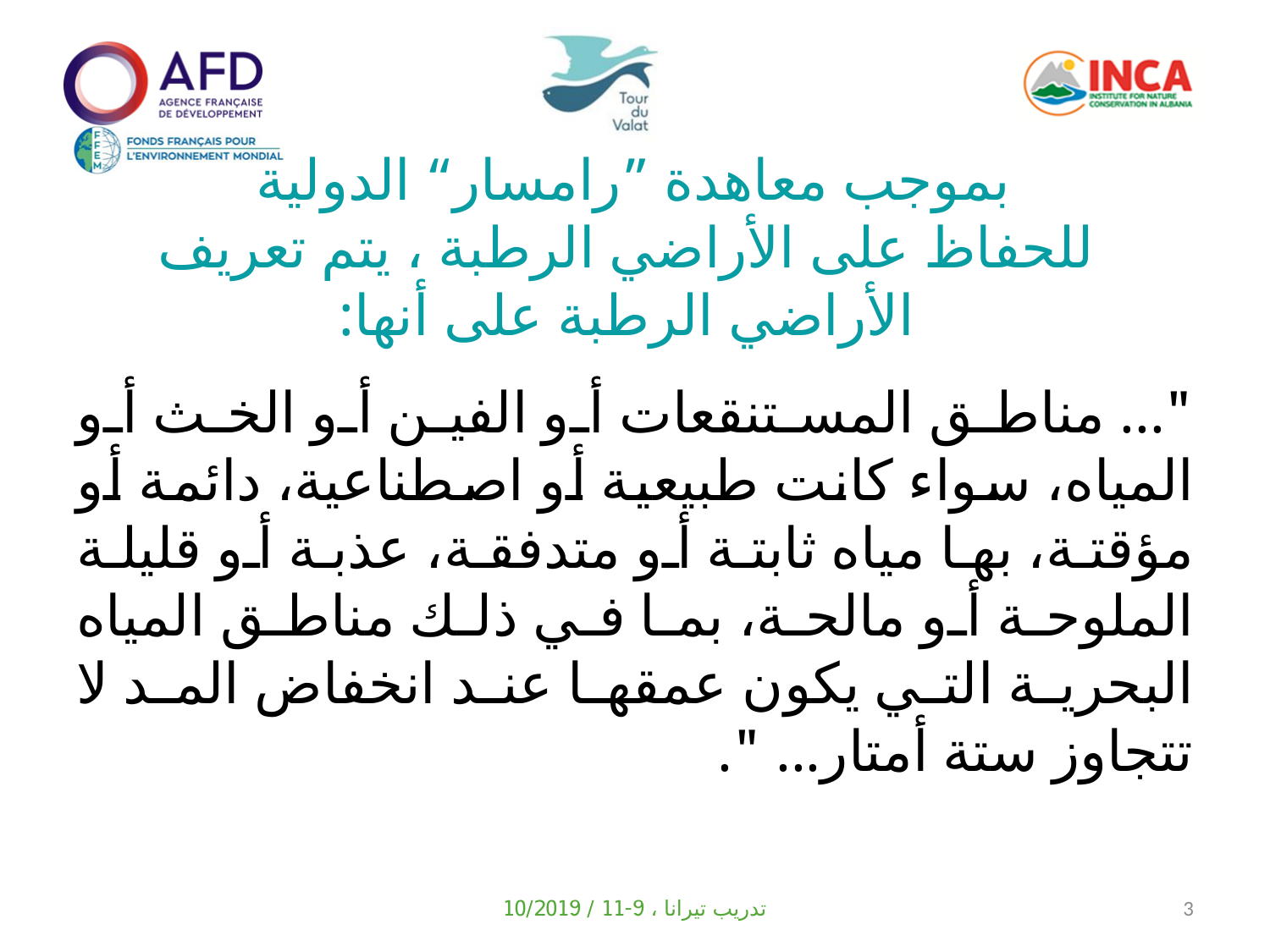

# بموجب معاهدة ”رامسار“ الدولية للحفاظ على الأراضي الرطبة ، يتم تعريف الأراضي الرطبة على أنها:
"... مناطق المستنقعات أو الفين أو الخث أو المياه، سواء كانت طبيعية أو اصطناعية، دائمة أو مؤقتة، بها مياه ثابتة أو متدفقة، عذبة أو قليلة الملوحة أو مالحة، بما في ذلك مناطق المياه البحرية التي يكون عمقها عند انخفاض المد لا تتجاوز ستة أمتار... ".
تدريب تيرانا ، 9-11 / 10/2019
3